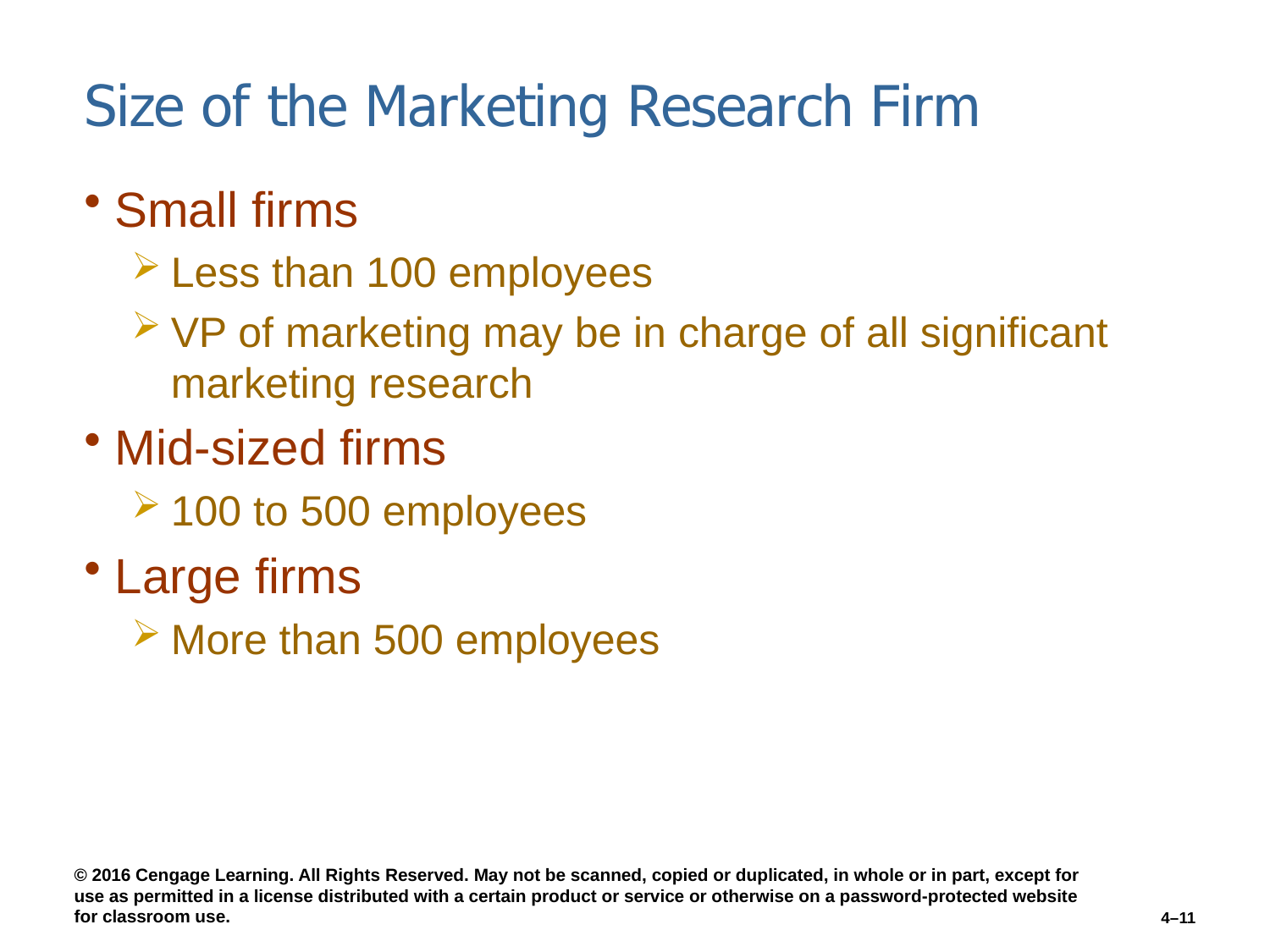

# Size of the Marketing Research Firm
Small firms
Less than 100 employees
VP of marketing may be in charge of all significant marketing research
Mid-sized firms
100 to 500 employees
Large firms
More than 500 employees
4–11
© 2016 Cengage Learning. All Rights Reserved. May not be scanned, copied or duplicated, in whole or in part, except for use as permitted in a license distributed with a certain product or service or otherwise on a password-protected website for classroom use.